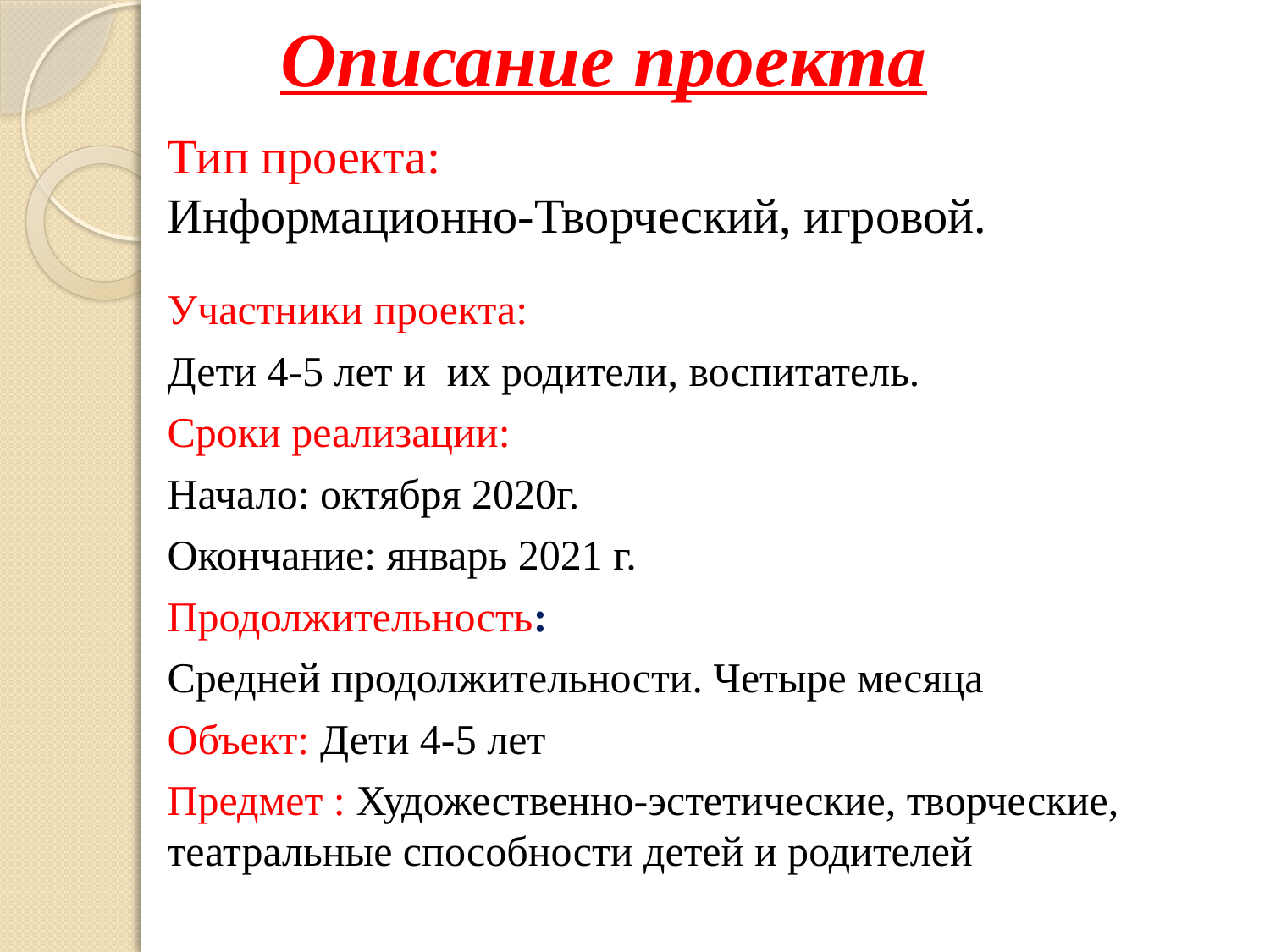

Описание проекта
# Тип проекта: Информационно-Творческий, игровой.
Участники проекта:
Дети 4-5 лет и  их родители, воспитатель.
Сроки реализации:
Начало: октября 2020г.
Окончание: январь 2021 г.
Продолжительность:
Средней продолжительности. Четыре месяца
Объект: Дети 4-5 лет
Предмет : Художественно-эстетические, творческие, театральные способности детей и родителей